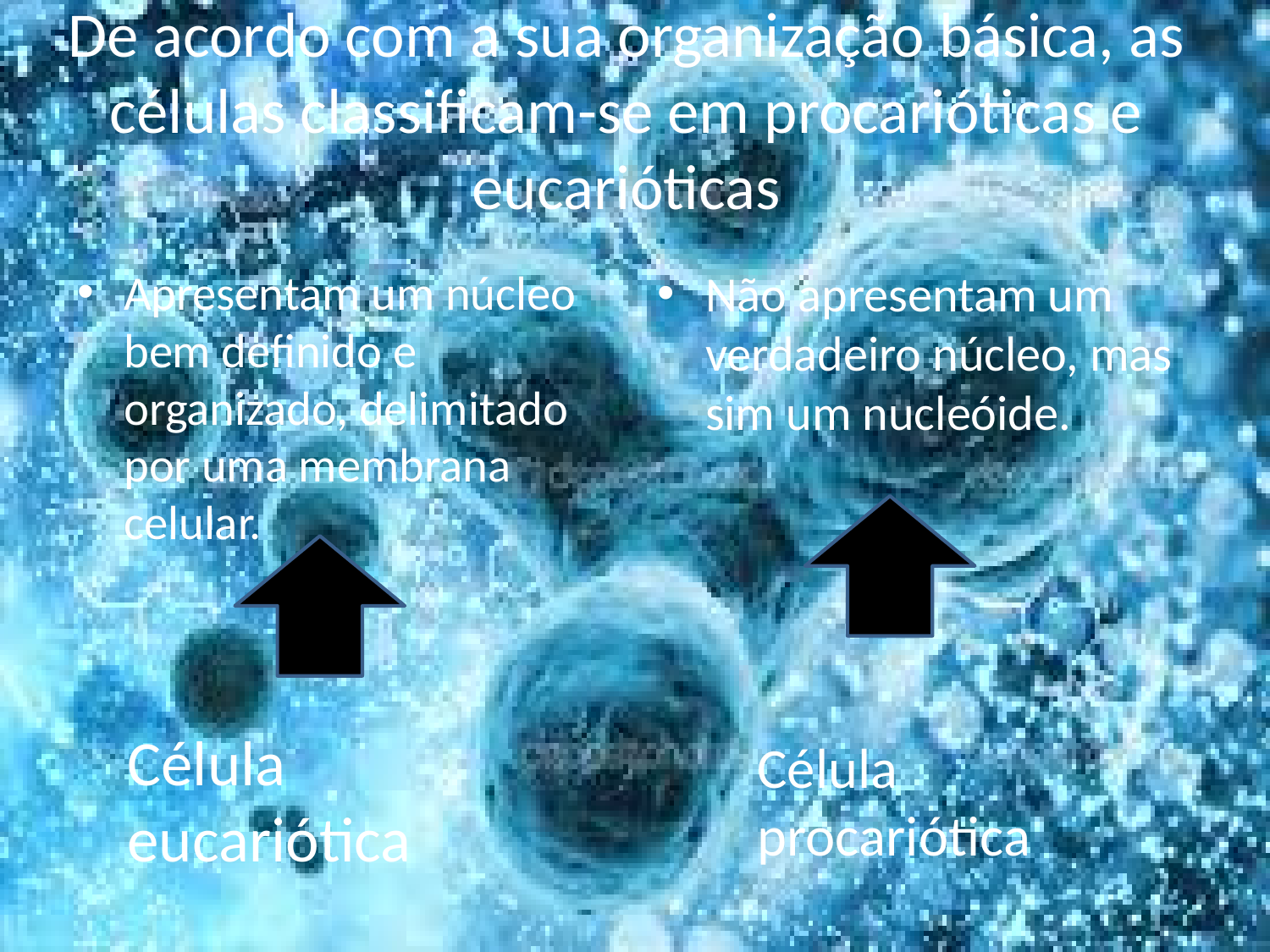

# De acordo com a sua organização básica, as células classificam-se em procarióticas e eucarióticas
Não apresentam um verdadeiro núcleo, mas sim um nucleóide.
Apresentam um núcleo bem definido e organizado, delimitado por uma membrana celular.

Célula eucariótica
Célula procariótica